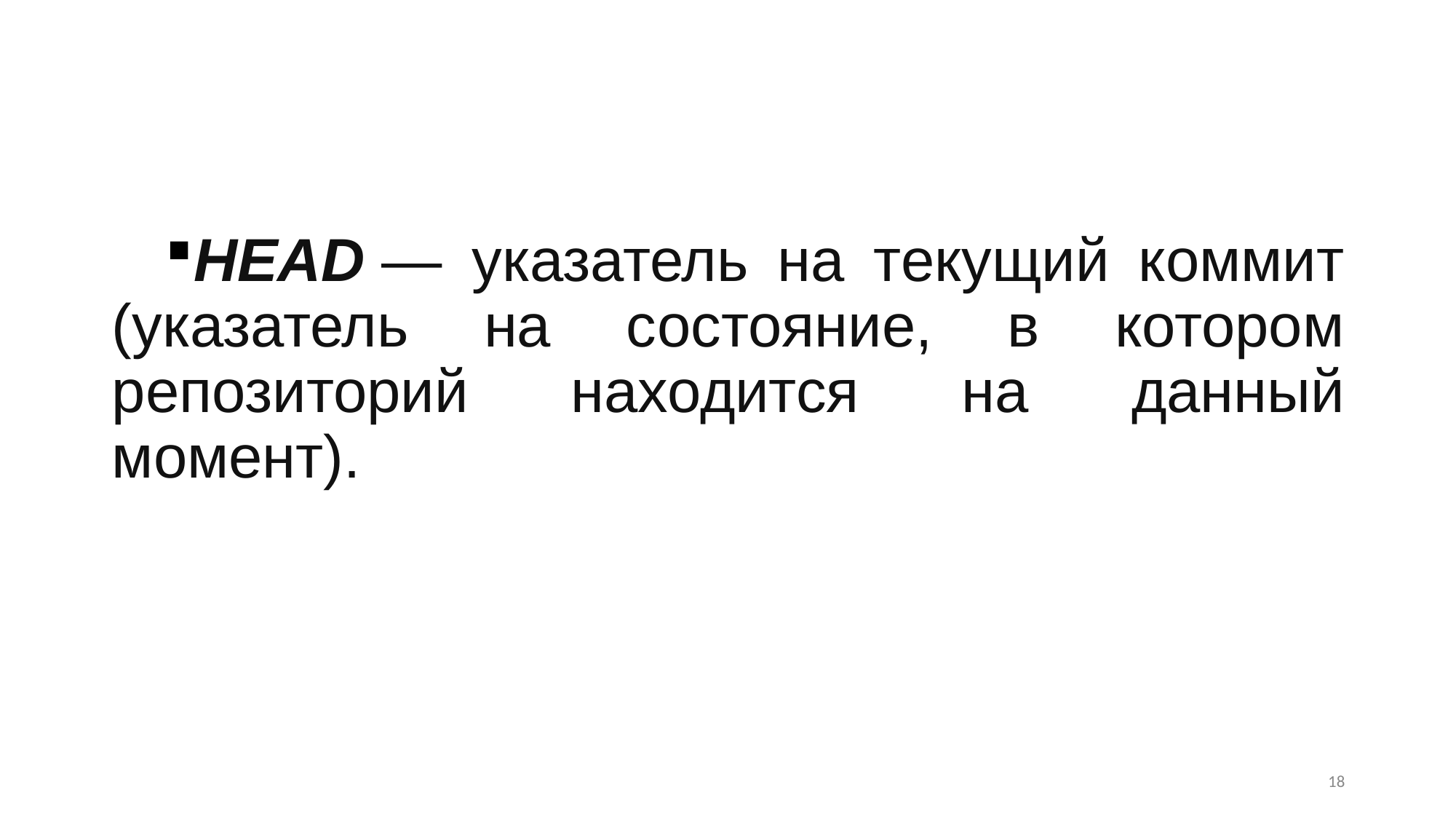

#
HEAD — указатель на текущий коммит (указатель на состояние, в котором репозиторий находится на данный момент).

18